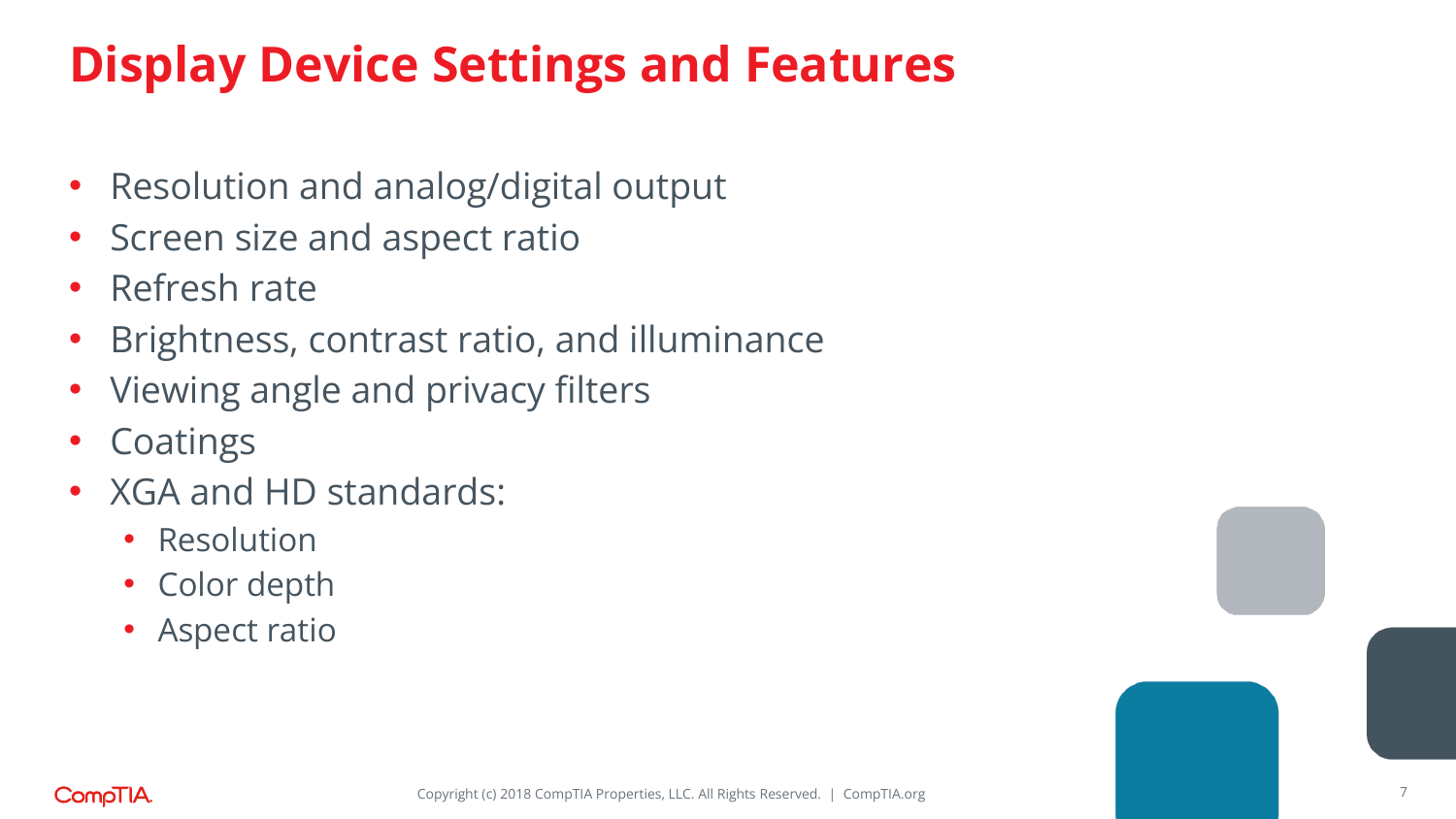

# Display Device Settings and Features
Resolution and analog/digital output
Screen size and aspect ratio
Refresh rate
Brightness, contrast ratio, and illuminance
Viewing angle and privacy filters
Coatings
XGA and HD standards:
Resolution
Color depth
Aspect ratio
7